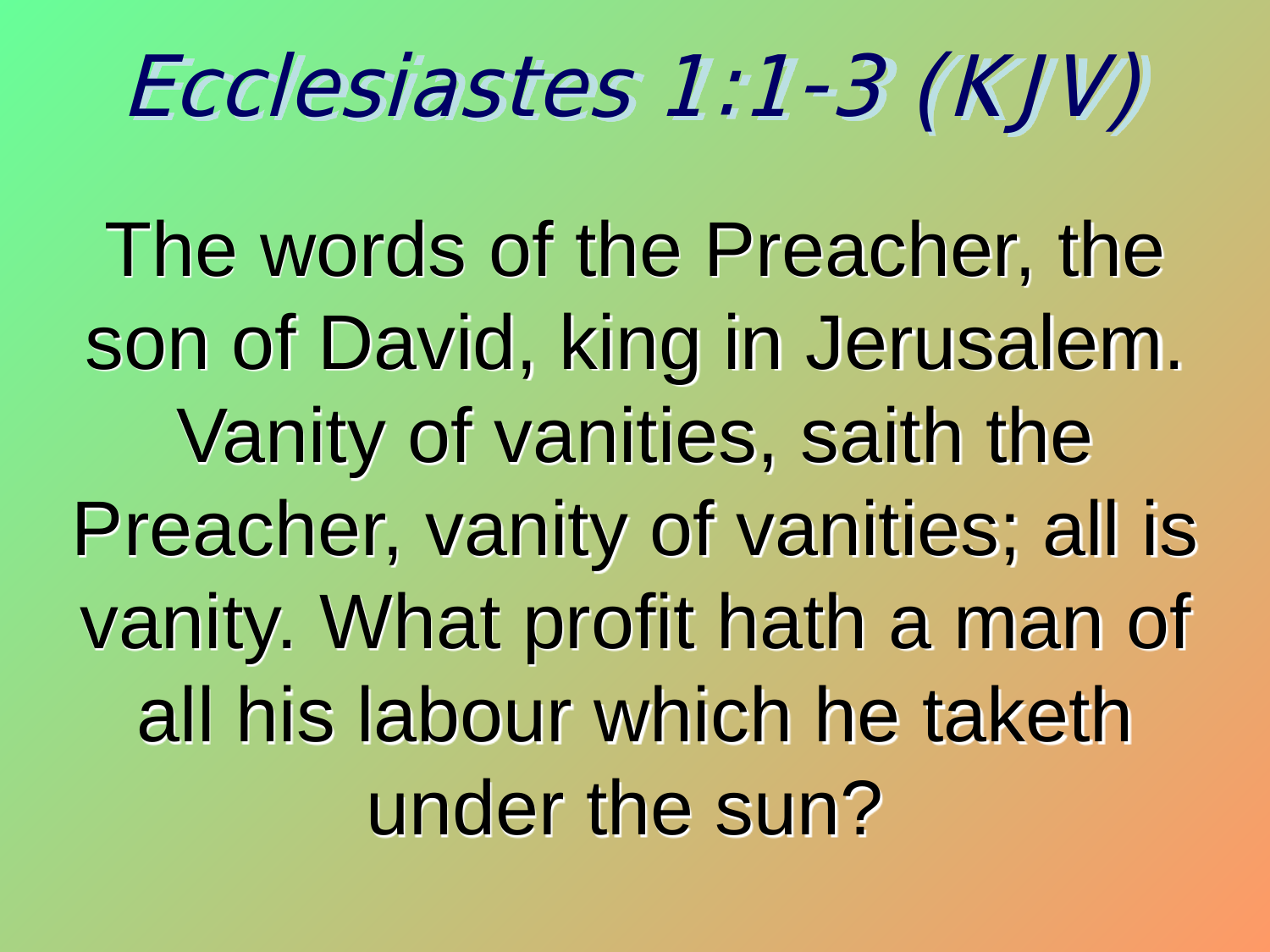

Ecclesiastes 1:1-3 (KJV)
The words of the Preacher, the son of David, king in Jerusalem. Vanity of vanities, saith the Preacher, vanity of vanities; all is vanity. What profit hath a man of all his labour which he taketh under the sun?